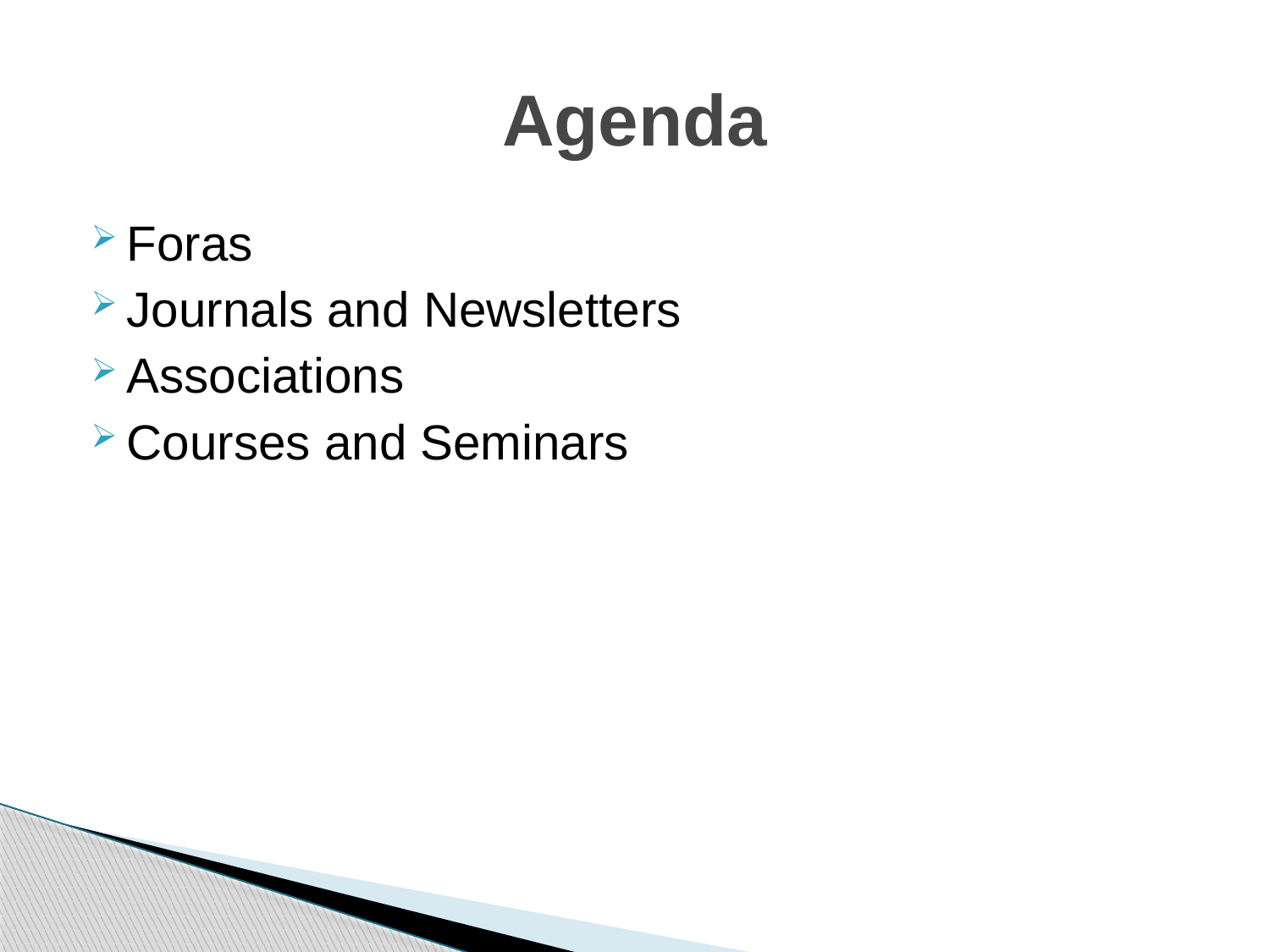

# Agenda
Foras
Journals and Newsletters
Associations
Courses and Seminars